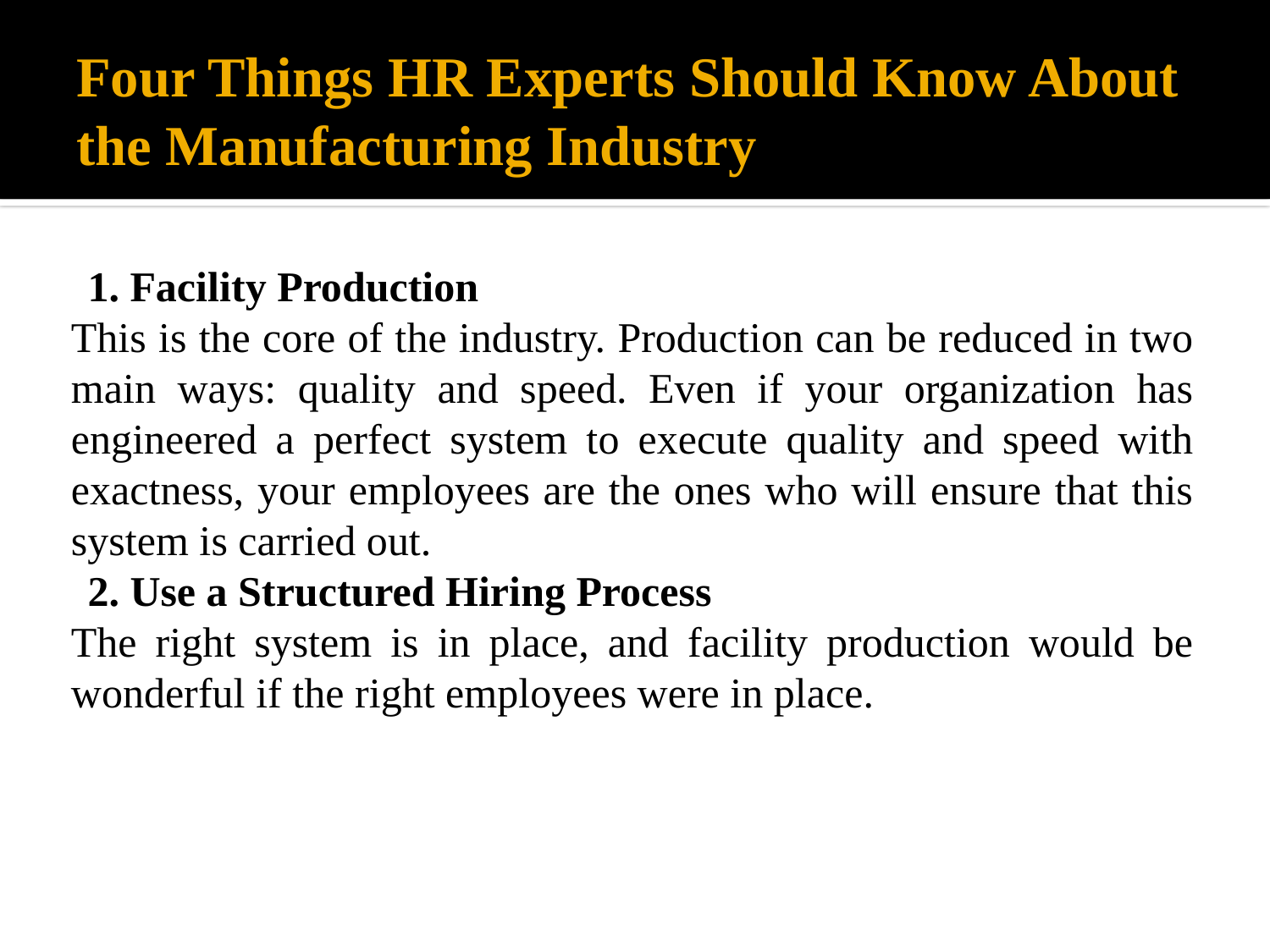

# Four Things HR Experts Should Know About the Manufacturing Industry
1. Facility Production
This is the core of the industry. Production can be reduced in two main ways: quality and speed. Even if your organization has engineered a perfect system to execute quality and speed with exactness, your employees are the ones who will ensure that this system is carried out.
2. Use a Structured Hiring Process
The right system is in place, and facility production would be wonderful if the right employees were in place.